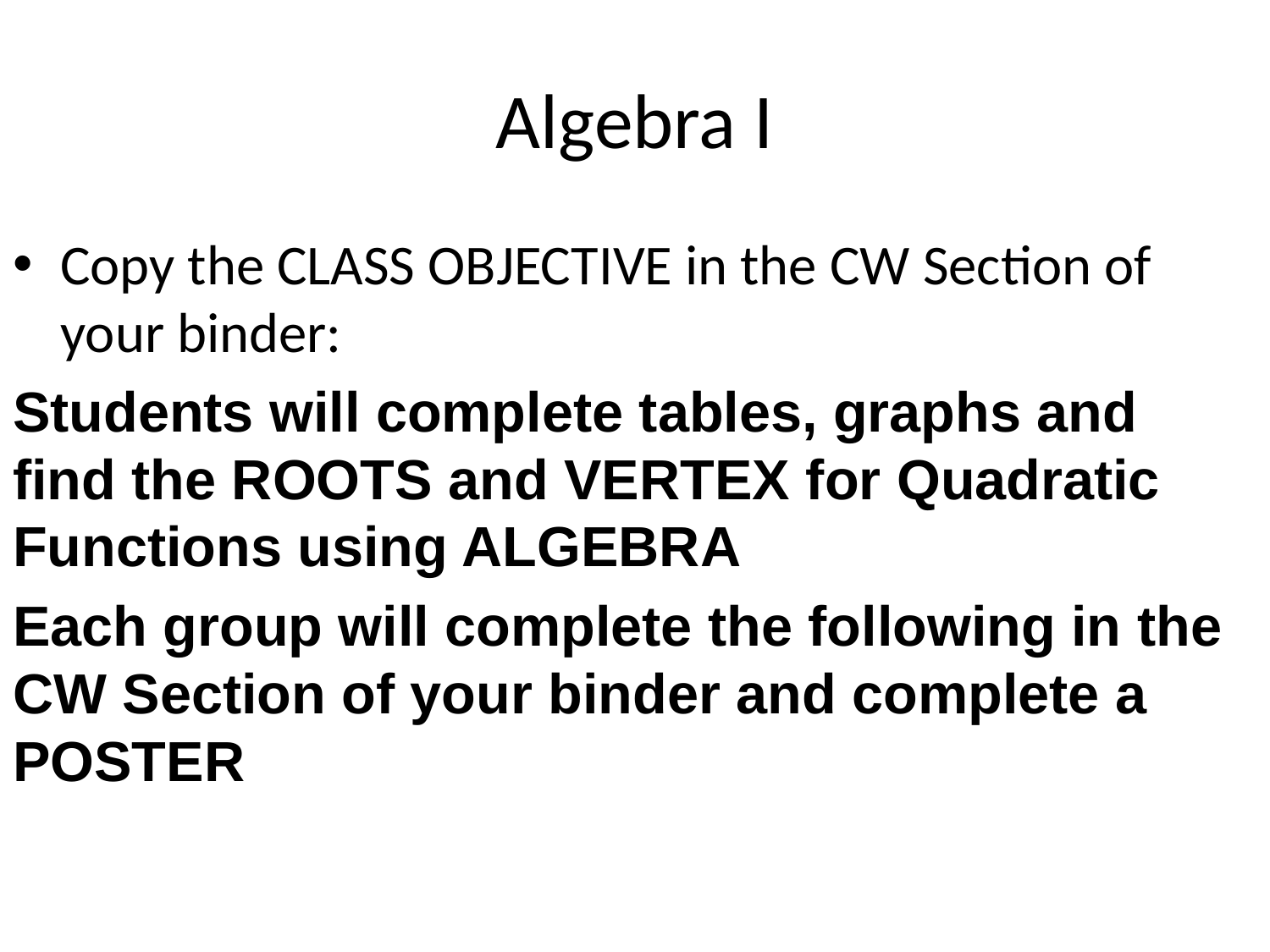

# Algebra I
Copy the CLASS OBJECTIVE in the CW Section of your binder:
Students will complete tables, graphs and find the ROOTS and VERTEX for Quadratic Functions using ALGEBRA
Each group will complete the following in the CW Section of your binder and complete a POSTER